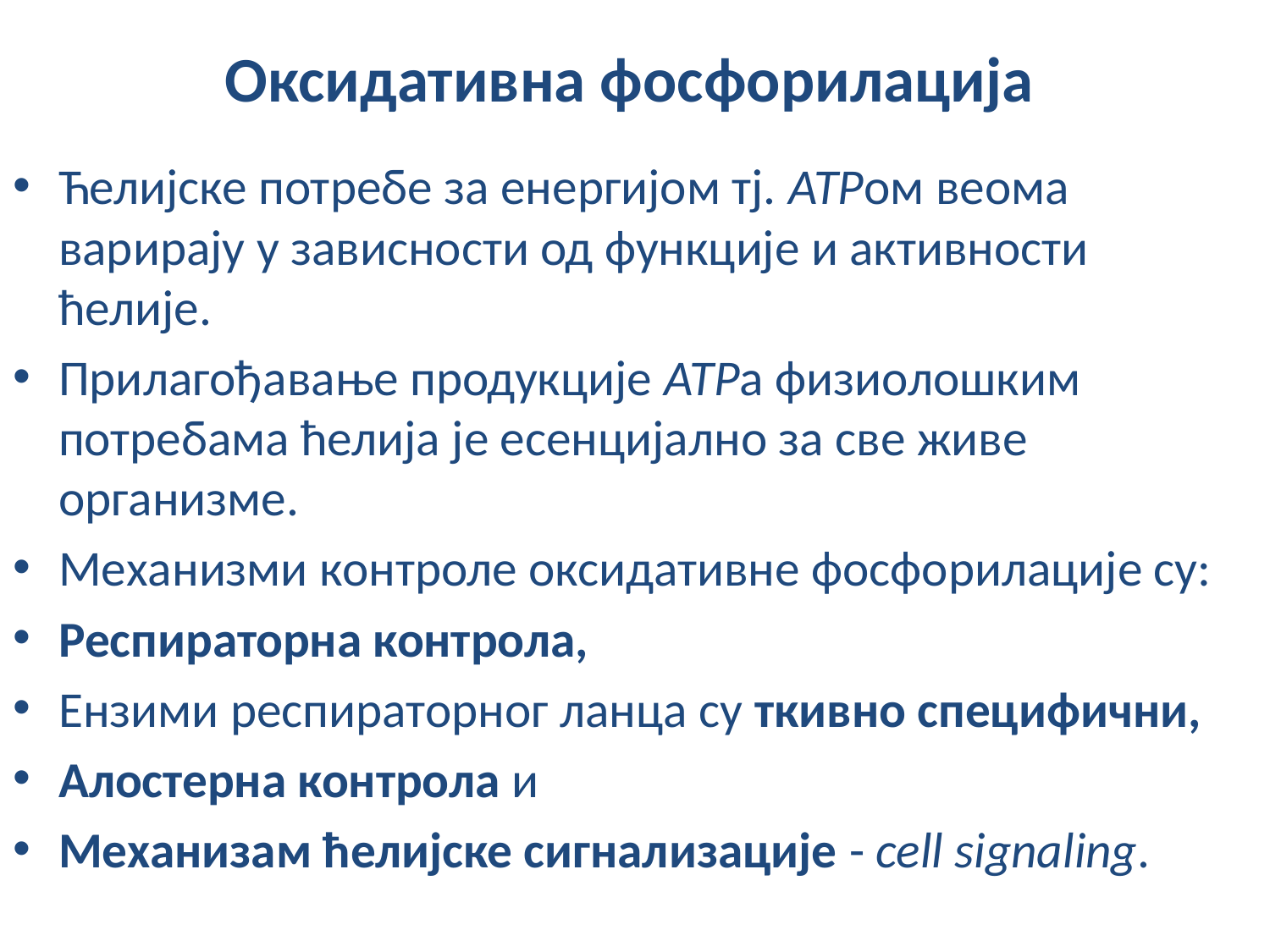

# Оксидативна фосфорилација
Ћелијске потребе за енергијом тј. АТРом веома варирају у зависности од функције и активности ћелије.
Прилагођавање продукције АТРа физиолошким потребама ћелија је есенцијално за све живе организме.
Механизми контроле оксидативне фосфорилације су:
Респираторна контрола,
Ензими респираторног ланца су ткивно специфични,
Алостерна контрола и
Механизам ћелијске сигнализације - cell signaling.